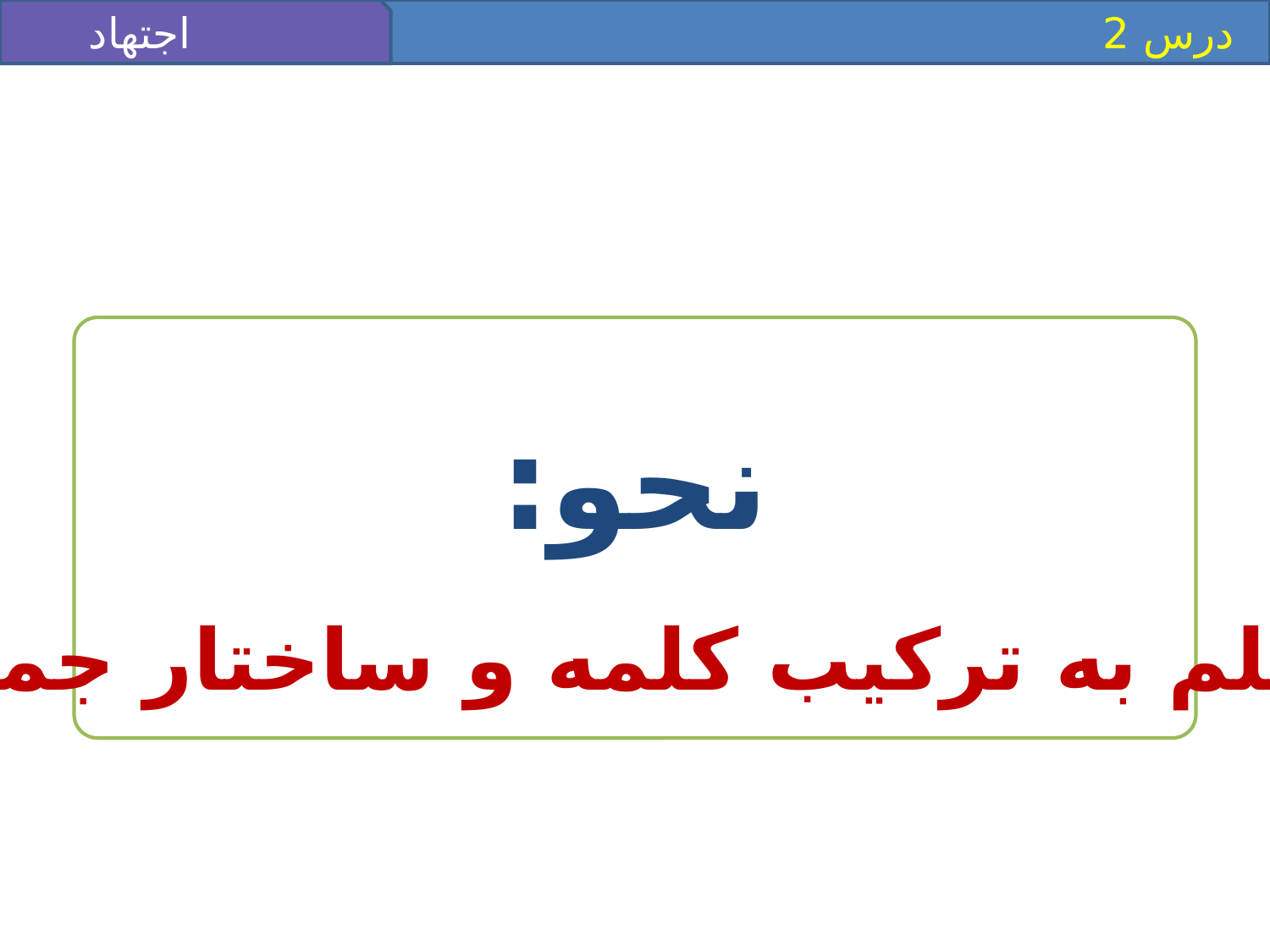

اجتهاد
 درس 2

نحو:
 علم به تركيب كلمه و ساختار جمله